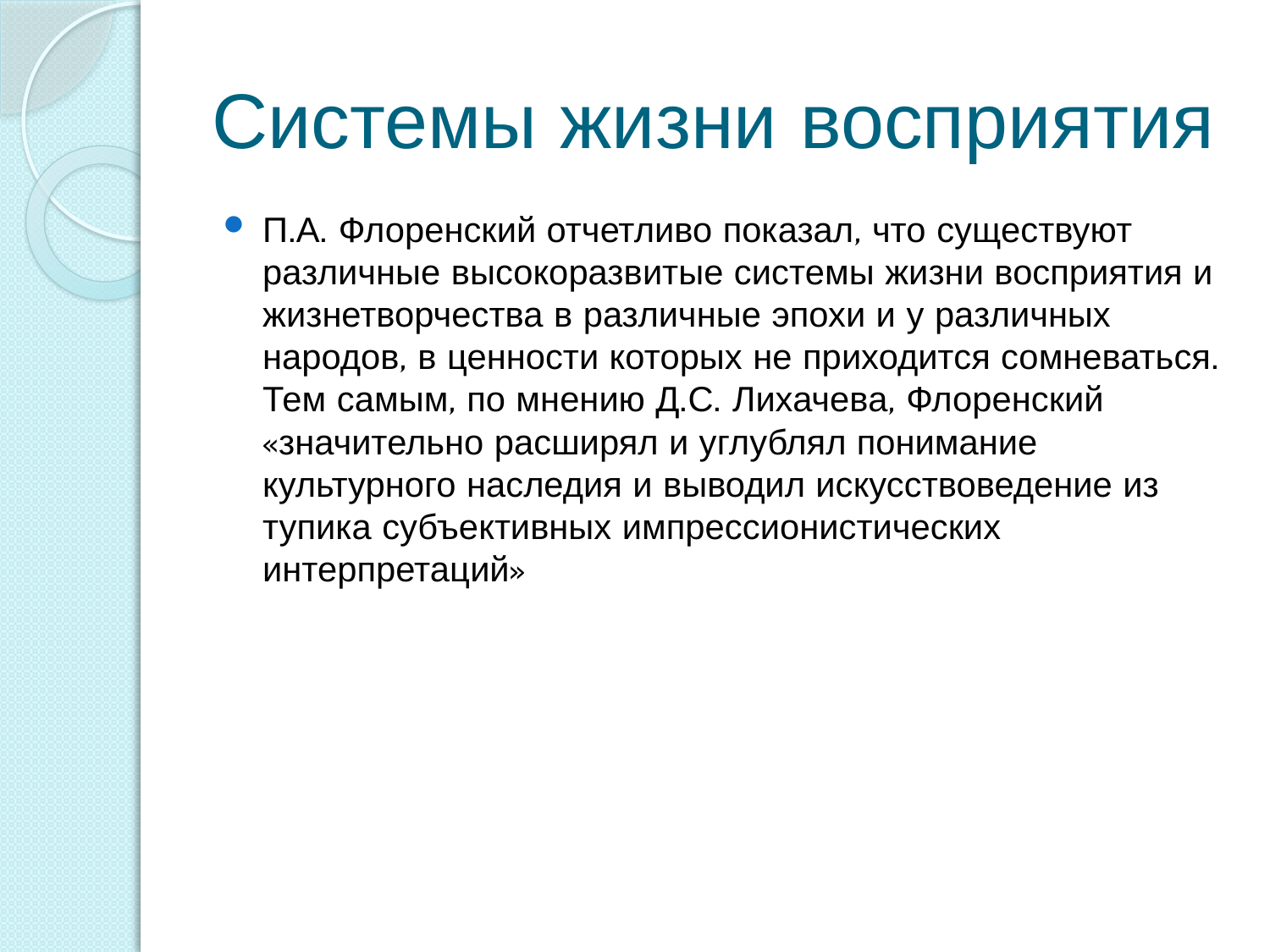

# Системы жизни восприятия
П.А. Флоренский отчетливо показал, что существуют различные высокоразвитые системы жизни восприятия и жизнетворчества в различные эпохи и у различных народов, в ценности которых не приходится сомневаться. Тем самым, по мнению Д.С. Лихачева, Флоренский «значительно расширял и углублял понимание культурного наследия и выводил искусствоведение из тупика субъективных импрессионистических интерпретаций»